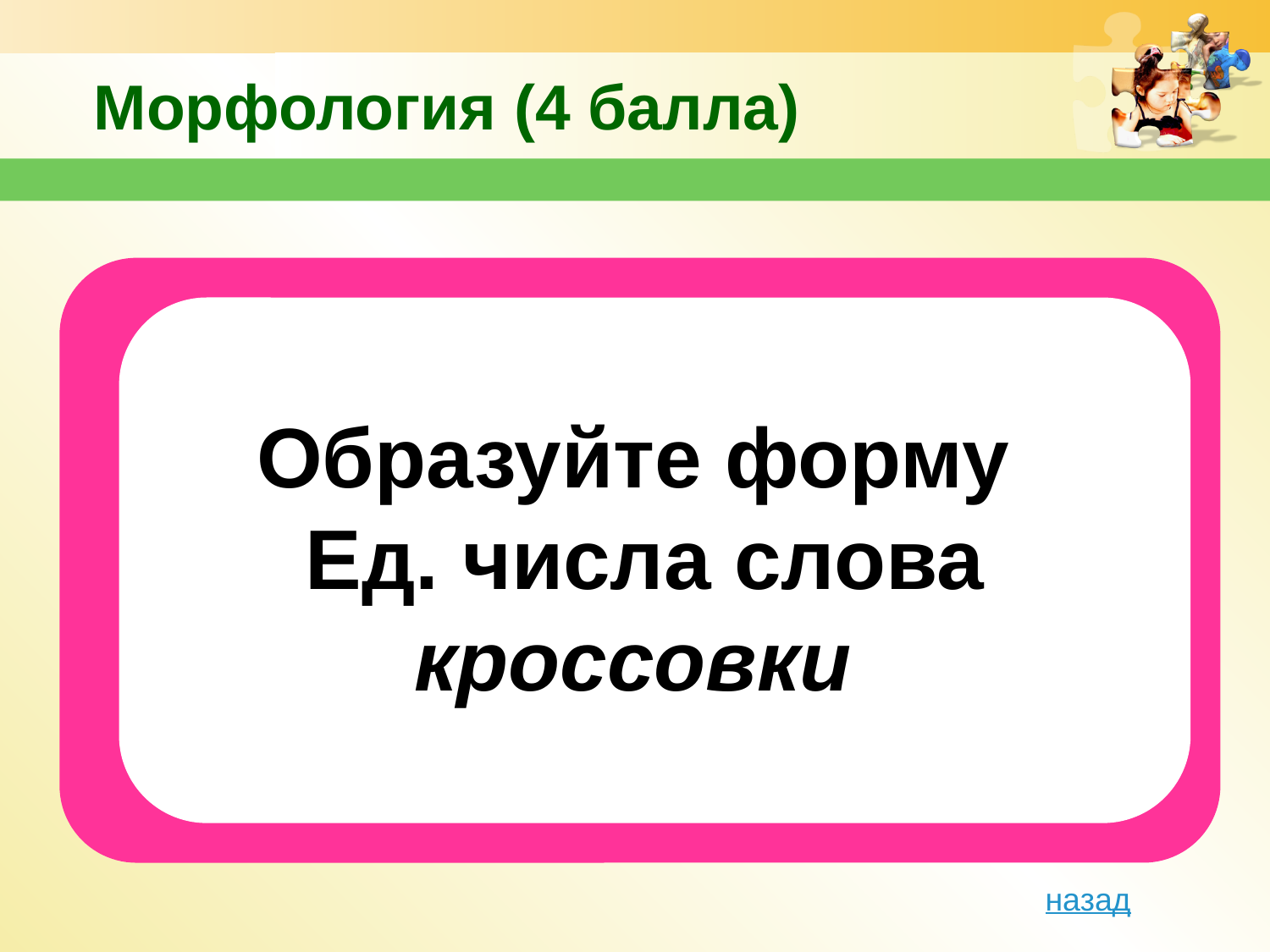

# Морфология (4 балла)

Образуйте форму
Ед. числа слова кроссовки
Text in here
назад